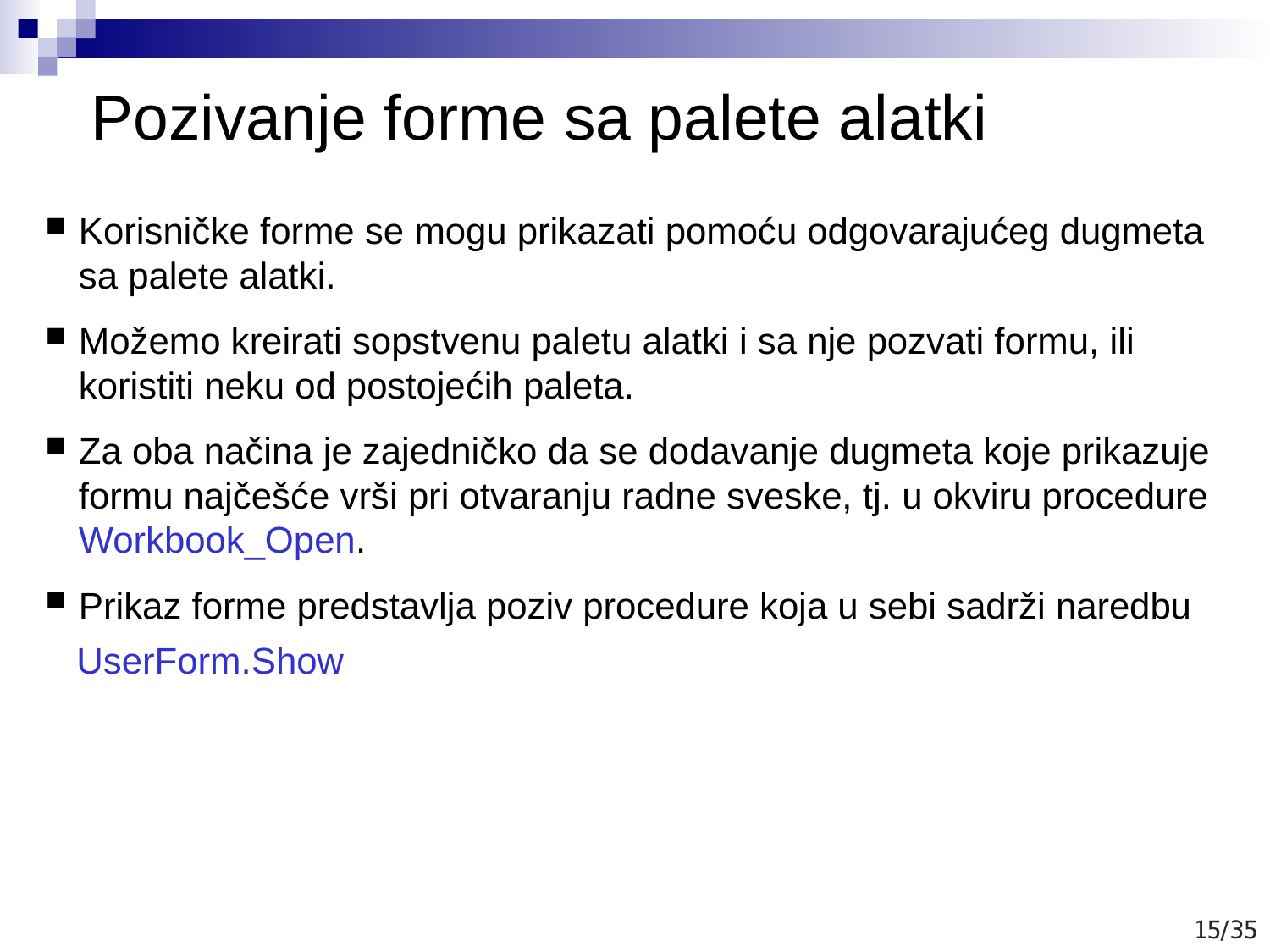

# Pozivanje forme sa palete alatki
Korisničke forme se mogu prikazati pomoću odgovarajućeg dugmeta sa palete alatki.
Možemo kreirati sopstvenu paletu alatki i sa nje pozvati formu, ili koristiti neku od postojećih paleta.
Za oba načina je zajedničko da se dodavanje dugmeta koje prikazuje formu najčešće vrši pri otvaranju radne sveske, tj. u okviru procedure Workbook_Open.
Prikaz forme predstavlja poziv procedure koja u sebi sadrži naredbu
   UserForm.Show
15/35